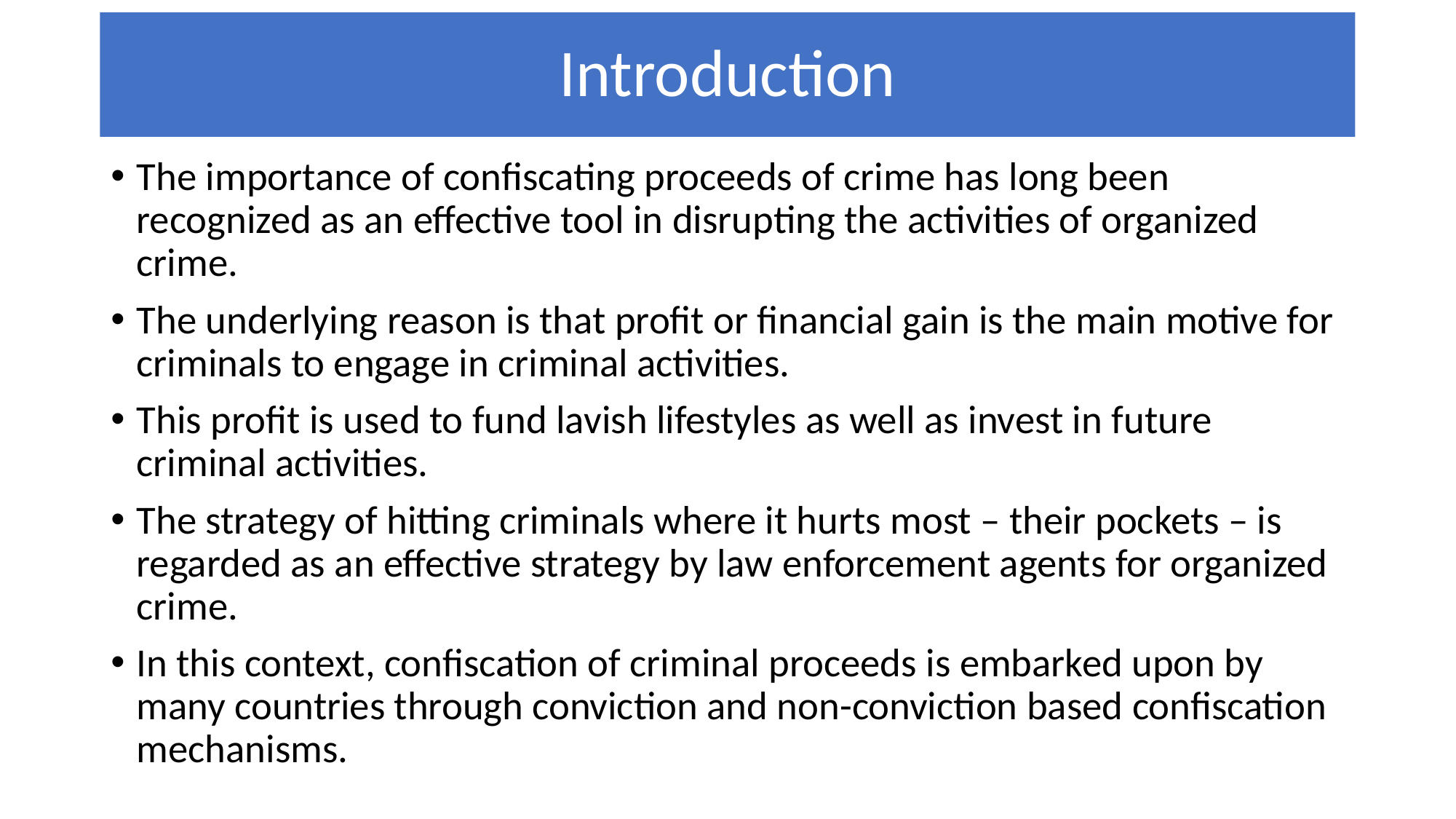

# Introduction

The importance of confiscating proceeds of crime has long been recognized as an effective tool in disrupting the activities of organized crime.
The underlying reason is that profit or financial gain is the main motive for criminals to engage in criminal activities.
This profit is used to fund lavish lifestyles as well as invest in future criminal activities.
The strategy of hitting criminals where it hurts most – their pockets – is regarded as an effective strategy by law enforcement agents for organized crime.
In this context, confiscation of criminal proceeds is embarked upon by many countries through conviction and non-conviction based confiscation mechanisms.